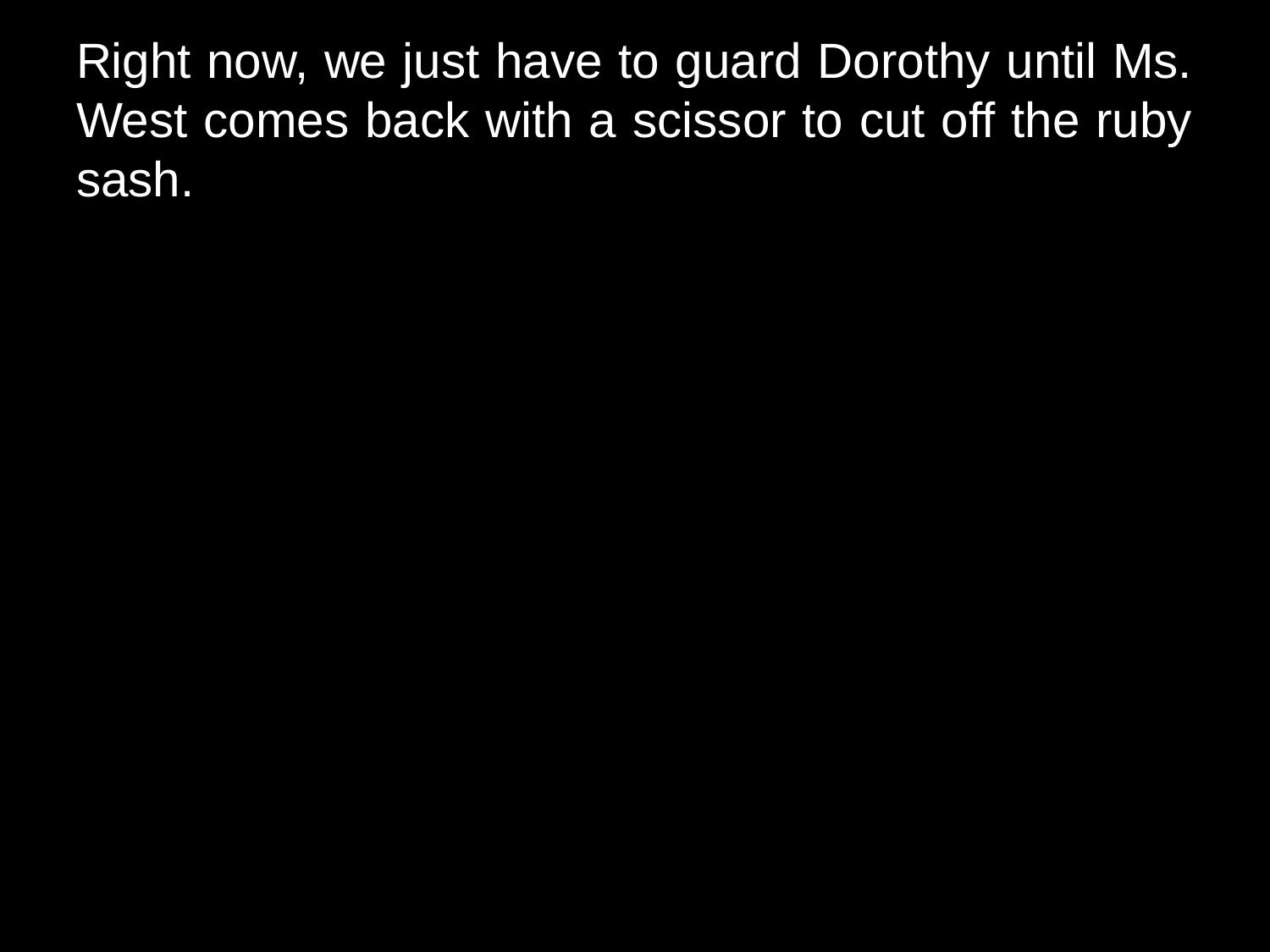

# Right now, we just have to guard Dorothy until Ms. West comes back with a scissor to cut off the ruby sash.